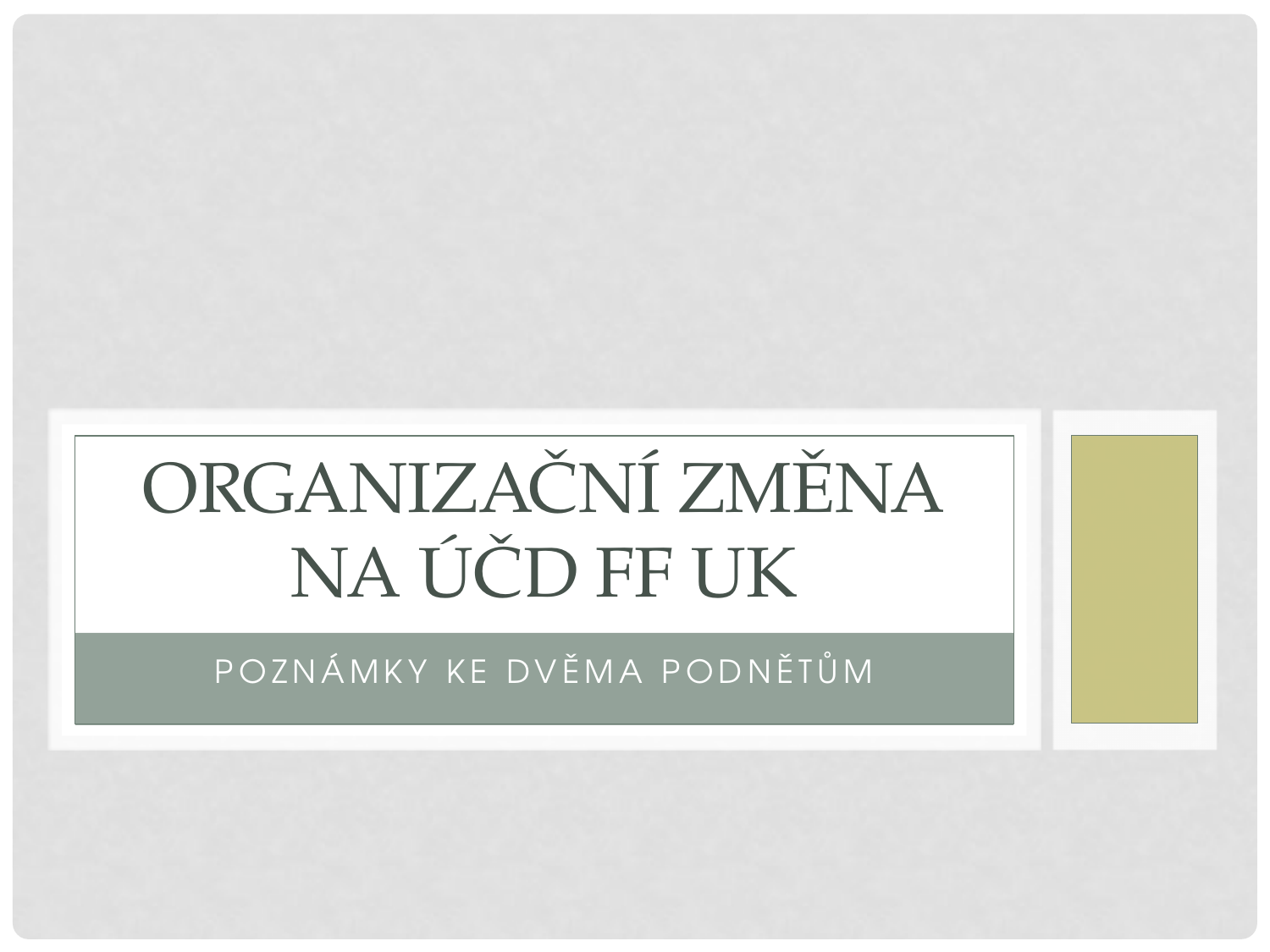

# Organizační změna na ÚČD FF UK
Poznámky ke dvěma podnětům